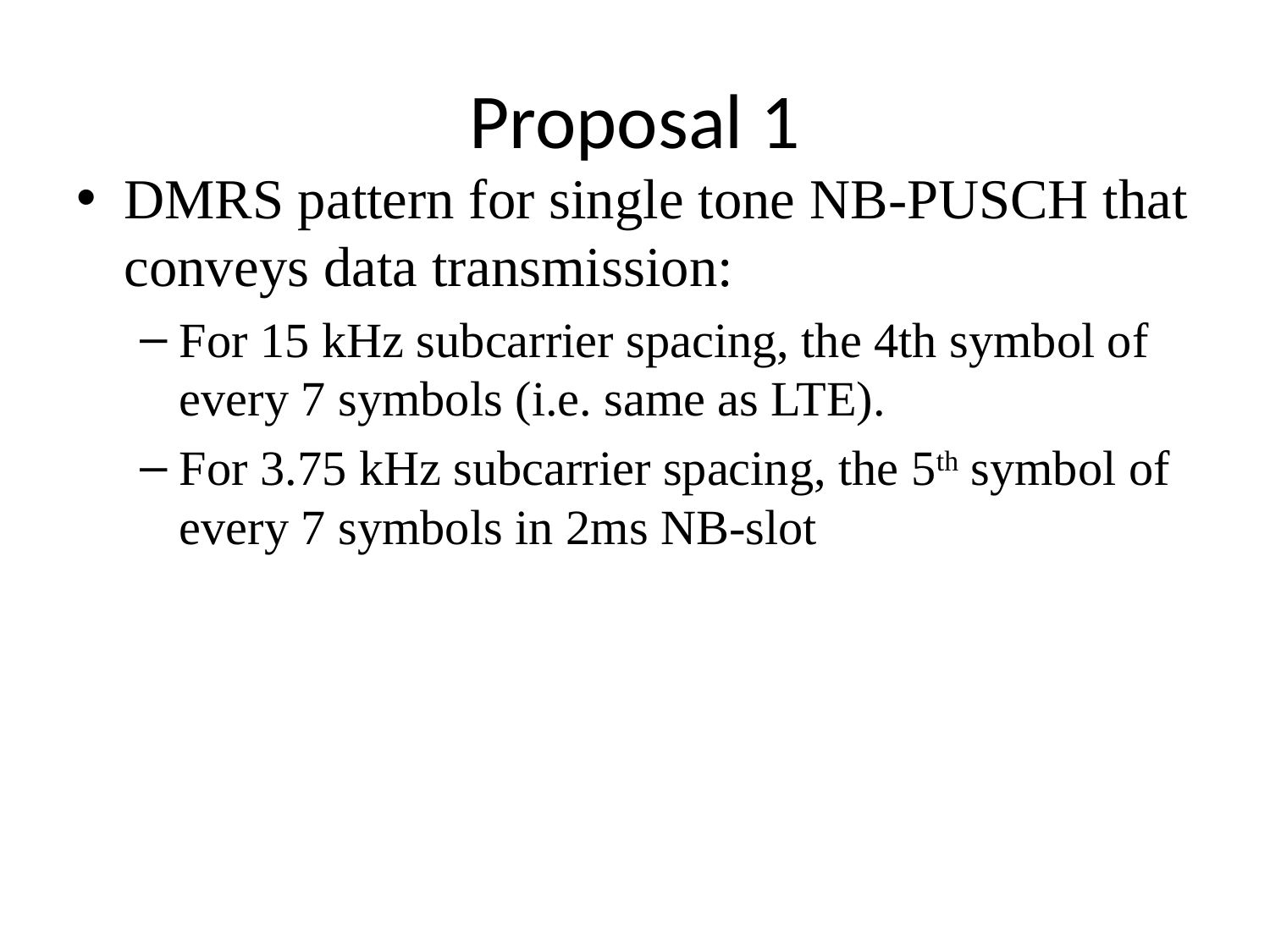

# Proposal 1
DMRS pattern for single tone NB-PUSCH that conveys data transmission:
For 15 kHz subcarrier spacing, the 4th symbol of every 7 symbols (i.e. same as LTE).
For 3.75 kHz subcarrier spacing, the 5th symbol of every 7 symbols in 2ms NB-slot